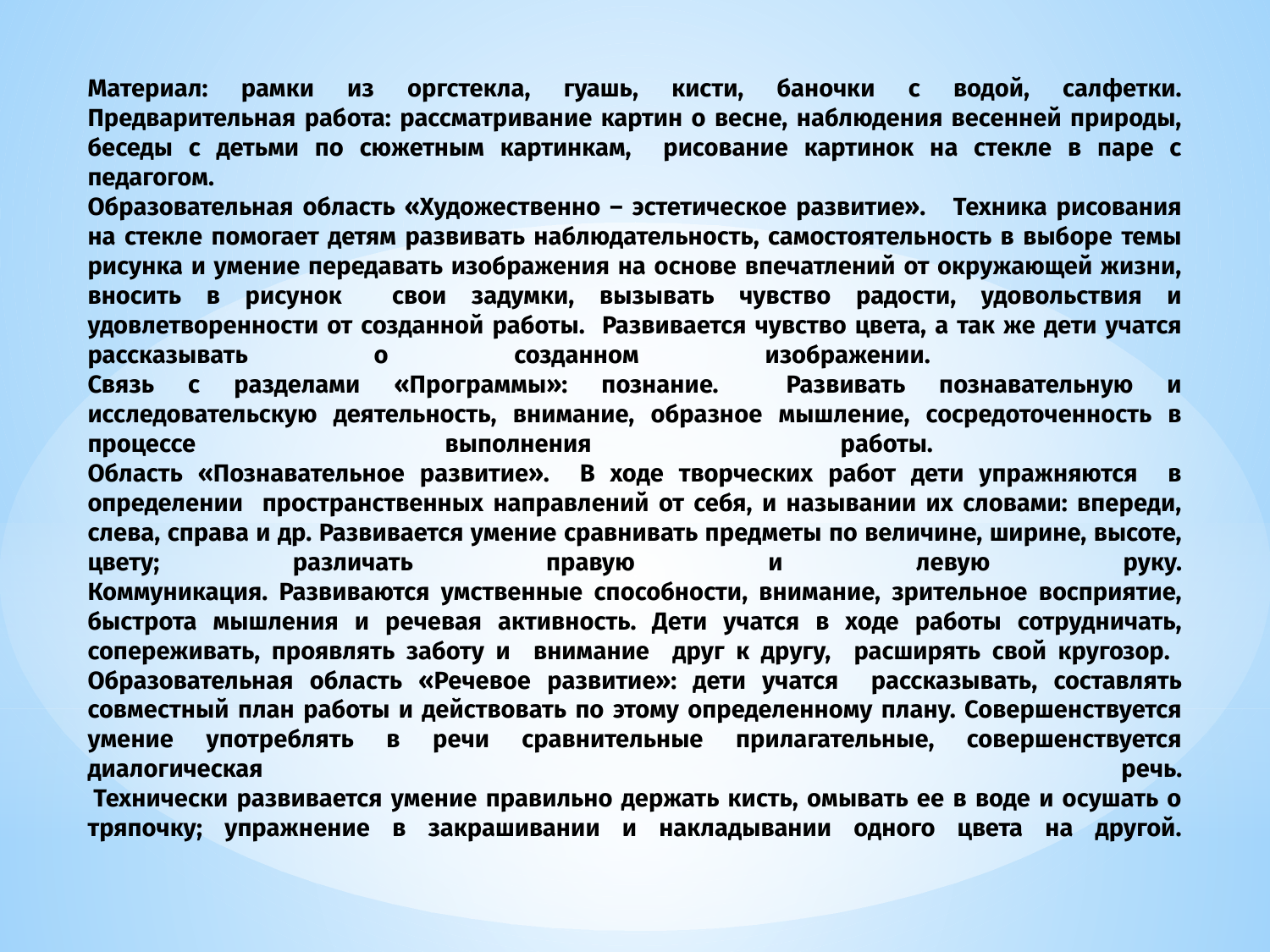

# Материал: рамки из оргстекла, гуашь, кисти, баночки с водой, салфетки. Предварительная работа: рассматривание картин о весне, наблюдения весенней природы, беседы с детьми по сюжетным картинкам,  рисование картинок на стекле в паре с педагогом. Образовательная область «Художественно – эстетическое развитие».   Техника рисования на стекле помогает детям развивать наблюдательность, самостоятельность в выборе темы рисунка и умение передавать изображения на основе впечатлений от окружающей жизни, вносить в рисунок  свои задумки, вызывать чувство радости, удовольствия и удовлетворенности от созданной работы.  Развивается чувство цвета, а так же дети учатся рассказывать о созданном изображении. Связь с разделами «Программы»: познание.  Развивать познавательную и исследовательскую деятельность, внимание, образное мышление, сосредоточенность в процессе выполнения работы. Область «Познавательное развитие».  В ходе творческих работ дети упражняются  в определении  пространственных направлений от себя, и назывании их словами: впереди, слева, справа и др. Развивается умение сравнивать предметы по величине, ширине, высоте, цвету; различать правую и левую руку. Коммуникация. Развиваются умственные способности, внимание, зрительное восприятие, быстрота мышления и речевая активность. Дети учатся в ходе работы сотрудничать, сопереживать, проявлять заботу и  внимание  друг к другу,  расширять свой кругозор. Образовательная область «Речевое развитие»: дети учатся  рассказывать, составлять совместный план работы и действовать по этому определенному плану. Совершенствуется умение употреблять в речи сравнительные прилагательные, совершенствуется диалогическая речь.  Технически развивается умение правильно держать кисть, омывать ее в воде и осушать о тряпочку; упражнение в закрашивании и накладывании одного цвета на другой.